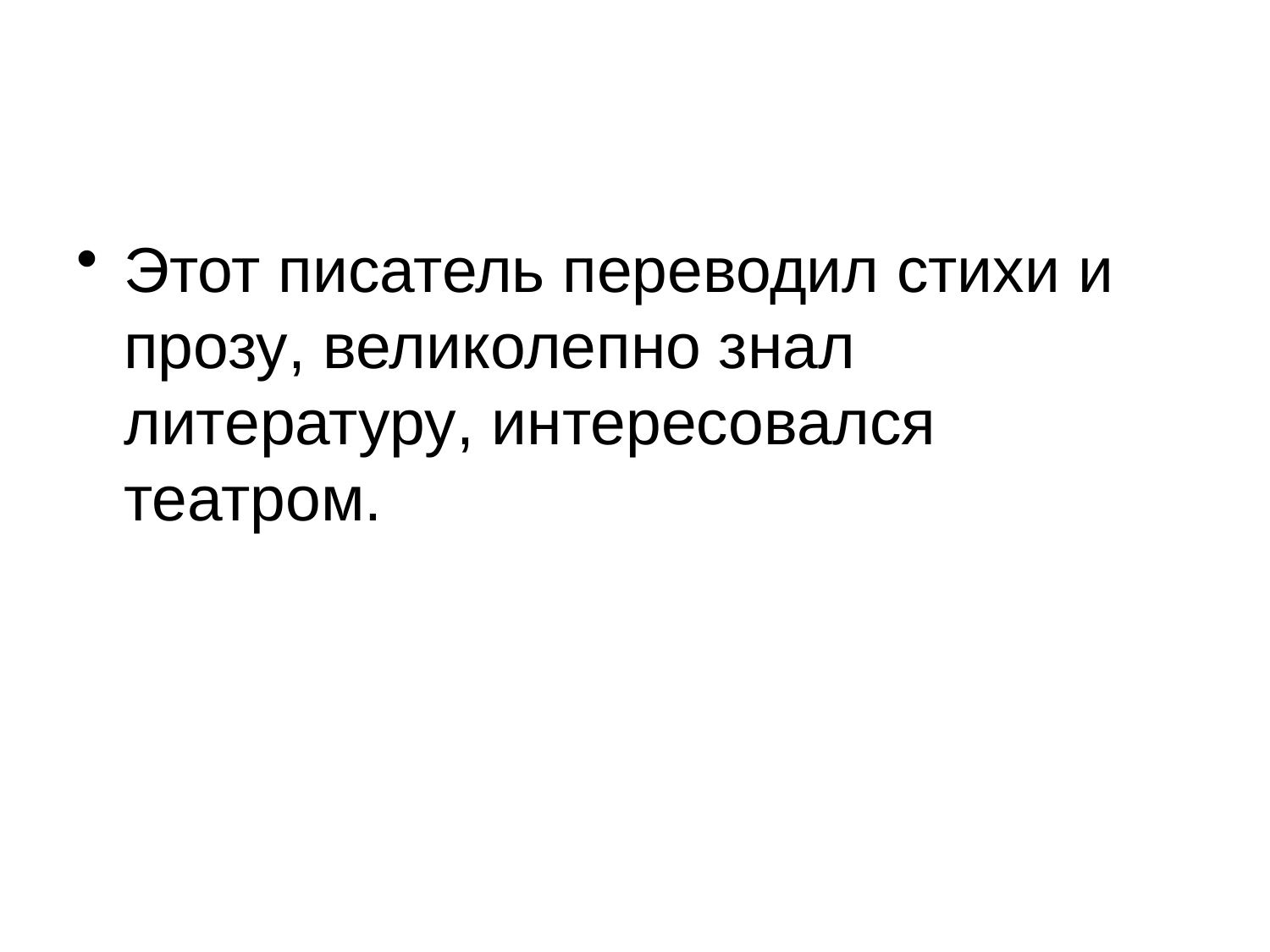

#
Этот писатель переводил стихи и прозу, великолепно знал литературу, интересовался театром.